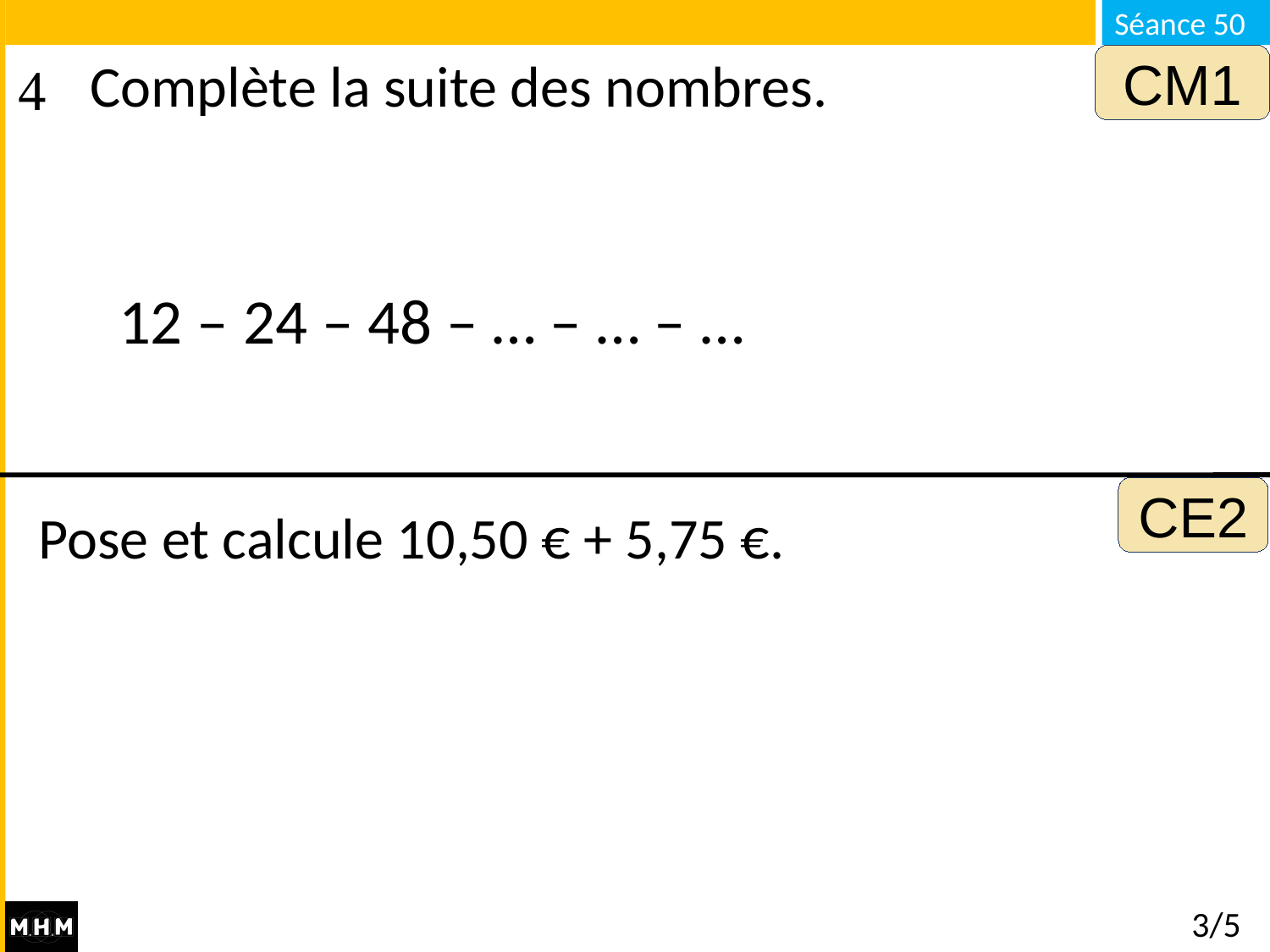

CM1
# Complète la suite des nombres.
12 – 24 – 48 – … – … – …

CE2
Pose et calcule 10,50 € + 5,75 €.
3/5